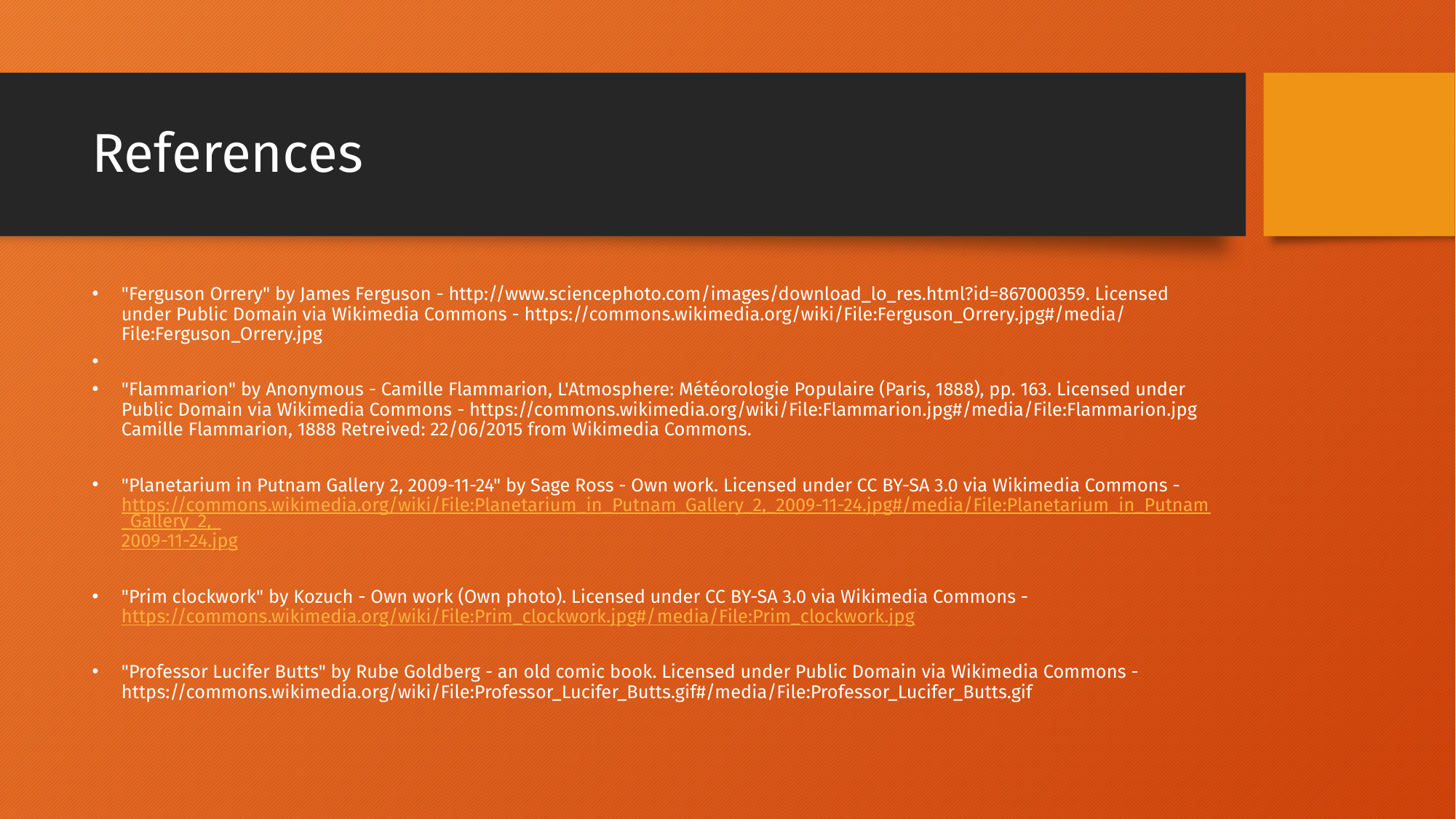

# References
"Ferguson Orrery" by James Ferguson - http://www.sciencephoto.com/images/download_lo_res.html?id=867000359. Licensed under Public Domain via Wikimedia Commons - https://commons.wikimedia.org/wiki/File:Ferguson_Orrery.jpg#/media/File:Ferguson_Orrery.jpg

"Flammarion" by Anonymous - Camille Flammarion, L'Atmosphere: Météorologie Populaire (Paris, 1888), pp. 163. Licensed under Public Domain via Wikimedia Commons - https://commons.wikimedia.org/wiki/File:Flammarion.jpg#/media/File:Flammarion.jpg Camille Flammarion, 1888 Retreived: 22/06/2015 from Wikimedia Commons.

"Planetarium in Putnam Gallery 2, 2009-11-24" by Sage Ross - Own work. Licensed under CC BY-SA 3.0 via Wikimedia Commons - https://commons.wikimedia.org/wiki/File:Planetarium_in_Putnam_Gallery_2,_2009-11-24.jpg#/media/File:Planetarium_in_Putnam_Gallery_2,_2009-11-24.jpg

"Prim clockwork" by Kozuch - Own work (Own photo). Licensed under CC BY-SA 3.0 via Wikimedia Commons - https://commons.wikimedia.org/wiki/File:Prim_clockwork.jpg#/media/File:Prim_clockwork.jpg

"Professor Lucifer Butts" by Rube Goldberg - an old comic book. Licensed under Public Domain via Wikimedia Commons - https://commons.wikimedia.org/wiki/File:Professor_Lucifer_Butts.gif#/media/File:Professor_Lucifer_Butts.gif